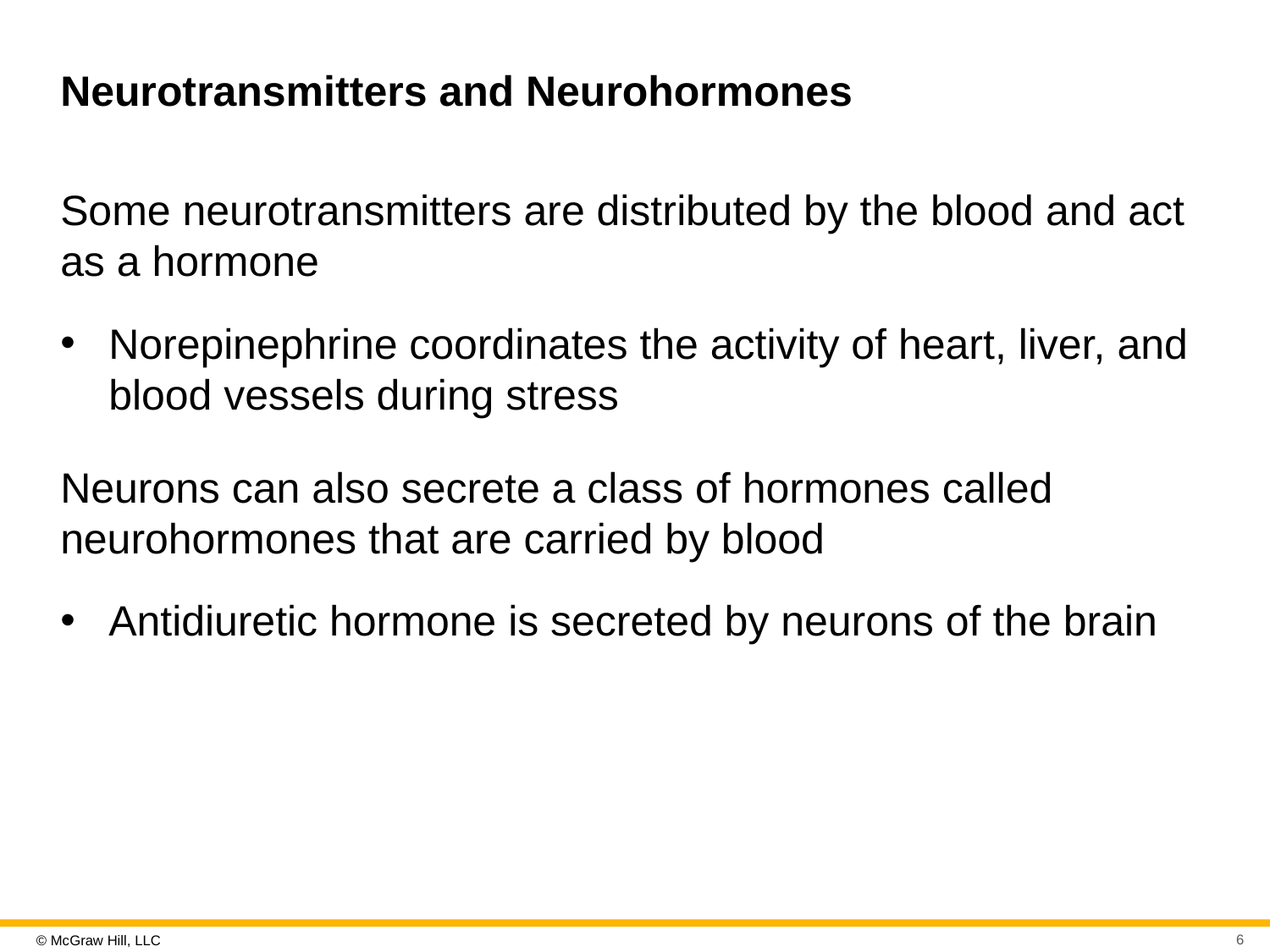

# Neurotransmitters and Neurohormones
Some neurotransmitters are distributed by the blood and act as a hormone
Norepinephrine coordinates the activity of heart, liver, and blood vessels during stress
Neurons can also secrete a class of hormones called neurohormones that are carried by blood
Antidiuretic hormone is secreted by neurons of the brain
6